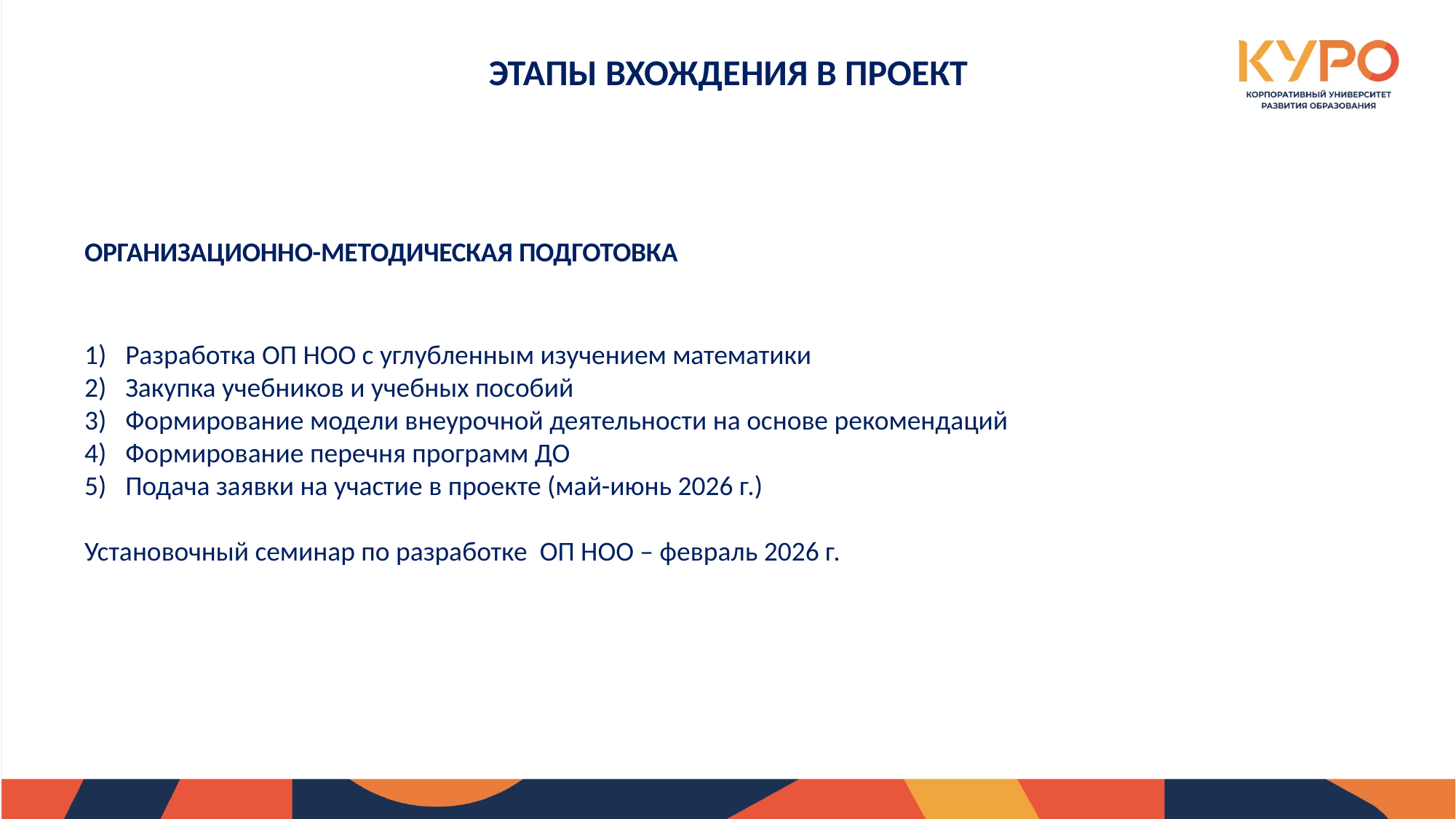

ЭТАПЫ ВХОЖДЕНИЯ В ПРОЕКТ
ОРГАНИЗАЦИОННО-МЕТОДИЧЕСКАЯ ПОДГОТОВКА
Разработка ОП НОО с углубленным изучением математики
Закупка учебников и учебных пособий
Формирование модели внеурочной деятельности на основе рекомендаций
Формирование перечня программ ДО
Подача заявки на участие в проекте (май-июнь 2026 г.)

Установочный семинар по разработке  ОП НОО – февраль 2026 г.